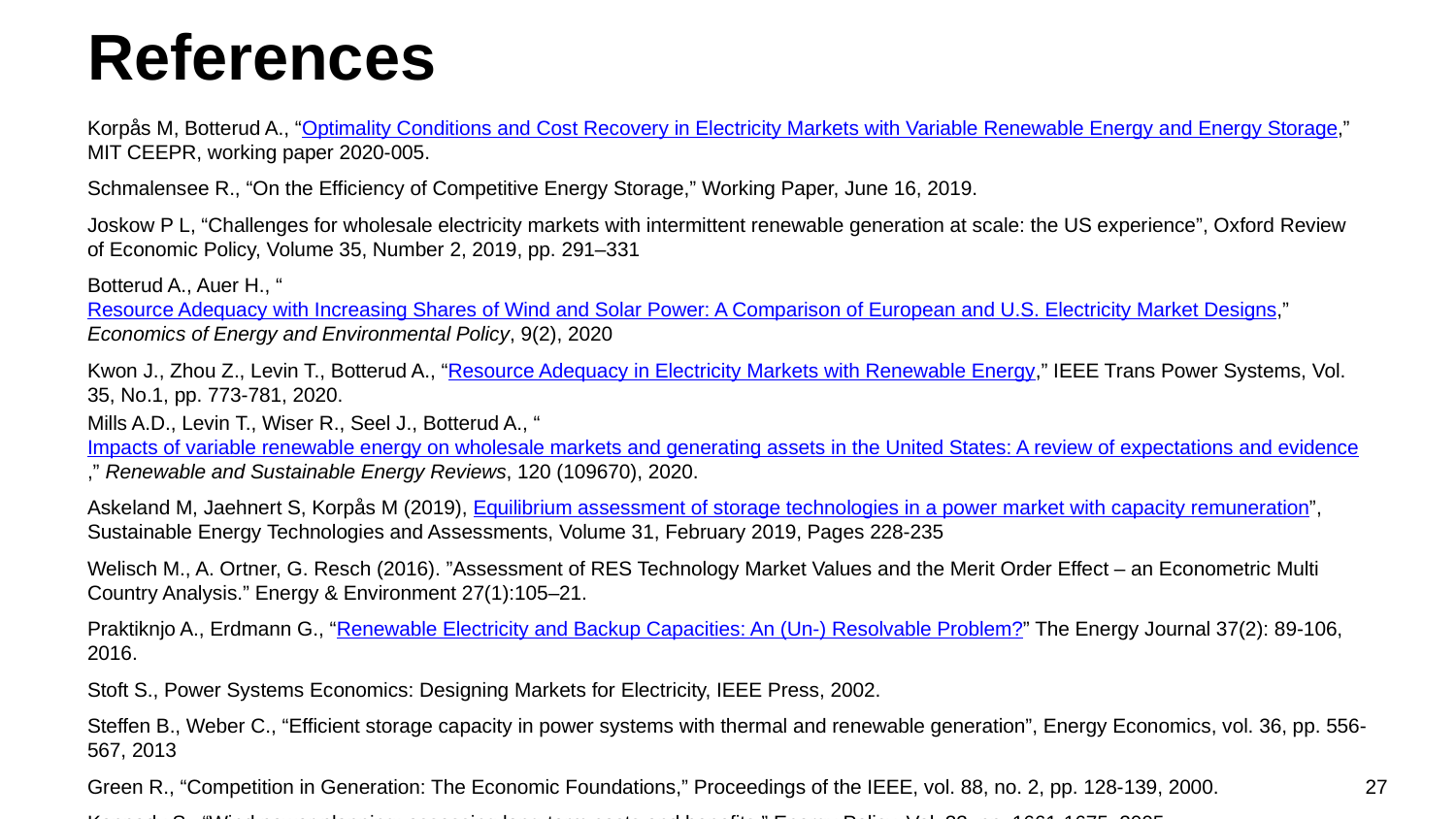

# References
Korpås M, Botterud A., “Optimality Conditions and Cost Recovery in Electricity Markets with Variable Renewable Energy and Energy Storage,” MIT CEEPR, working paper 2020-005.
Schmalensee R., “On the Efficiency of Competitive Energy Storage,” Working Paper, June 16, 2019.
Joskow P L, “Challenges for wholesale electricity markets with intermittent renewable generation at scale: the US experience”, Oxford Review of Economic Policy, Volume 35, Number 2, 2019, pp. 291–331
Botterud A., Auer H., “Resource Adequacy with Increasing Shares of Wind and Solar Power: A Comparison of European and U.S. Electricity Market Designs,” Economics of Energy and Environmental Policy, 9(2), 2020
Kwon J., Zhou Z., Levin T., Botterud A., “Resource Adequacy in Electricity Markets with Renewable Energy,” IEEE Trans Power Systems, Vol. 35, No.1, pp. 773-781, 2020.
Mills A.D., Levin T., Wiser R., Seel J., Botterud A., “Impacts of variable renewable energy on wholesale markets and generating assets in the United States: A review of expectations and evidence,” Renewable and Sustainable Energy Reviews, 120 (109670), 2020.
Askeland M, Jaehnert S, Korpås M (2019), Equilibrium assessment of storage technologies in a power market with capacity remuneration”, Sustainable Energy Technologies and Assessments, Volume 31, February 2019, Pages 228-235
Welisch M., A. Ortner, G. Resch (2016). ”Assessment of RES Technology Market Values and the Merit Order Effect – an Econometric Multi Country Analysis.” Energy & Environment 27(1):105–21.
Praktiknjo A., Erdmann G., “Renewable Electricity and Backup Capacities: An (Un-) Resolvable Problem?” The Energy Journal 37(2): 89-106, 2016.
Stoft S., Power Systems Economics: Designing Markets for Electricity, IEEE Press, 2002.
Steffen B., Weber C., “Efficient storage capacity in power systems with thermal and renewable generation”, Energy Economics, vol. 36, pp. 556-567, 2013
Green R., “Competition in Generation: The Economic Foundations,” Proceedings of the IEEE, vol. 88, no. 2, pp. 128-139, 2000.
Kennedy S., “Wind power planning: assessing long-term costs and benefits,” Energy Policy, Vol. 33, pp. 1661-1675, 2005.